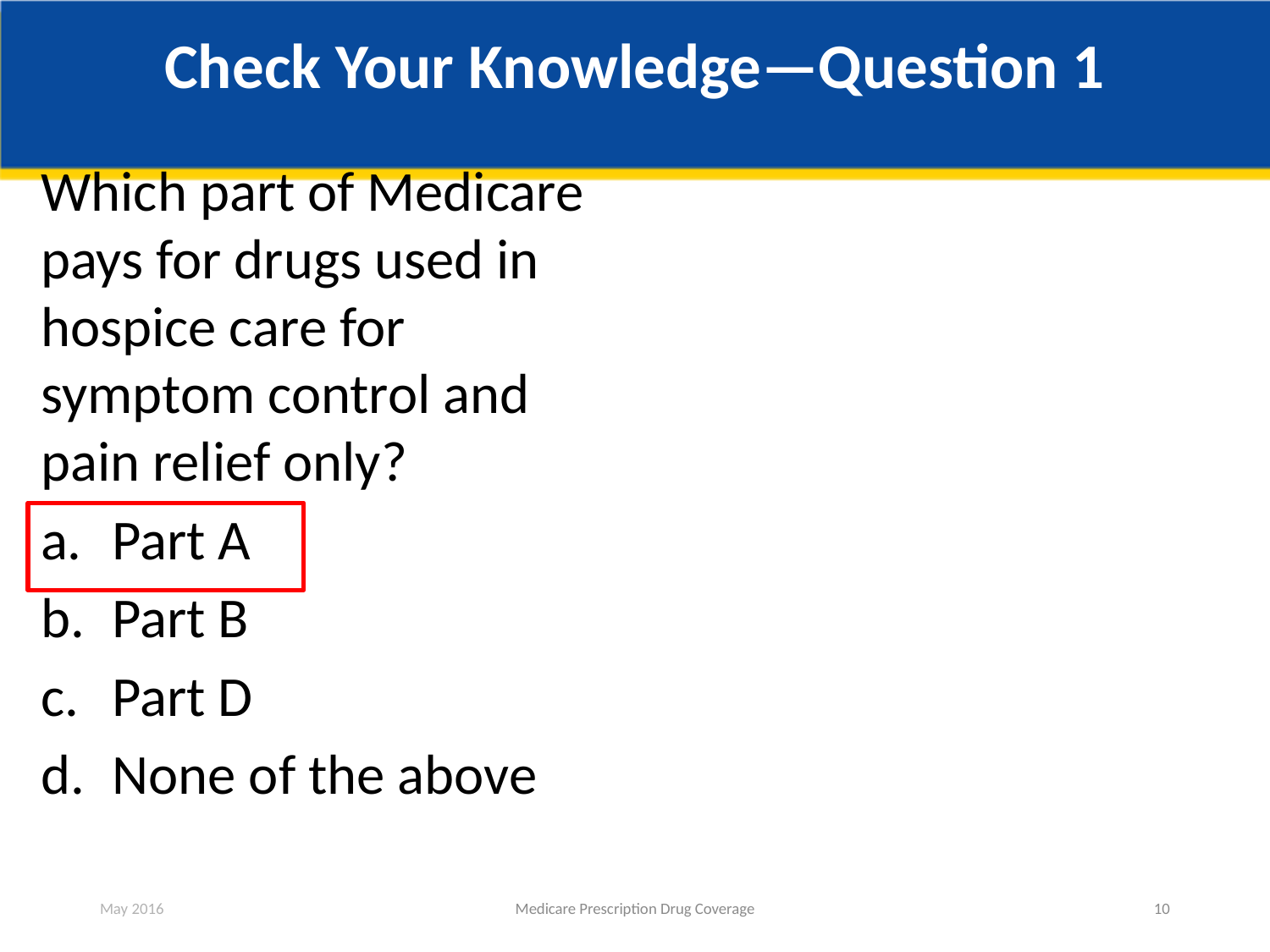

# Check Your Knowledge—Question 1
Which part of Medicare pays for drugs used in hospice care for symptom control and pain relief only?
Part A
Part B
Part D
None of the above

May 2016
Medicare Prescription Drug Coverage
10